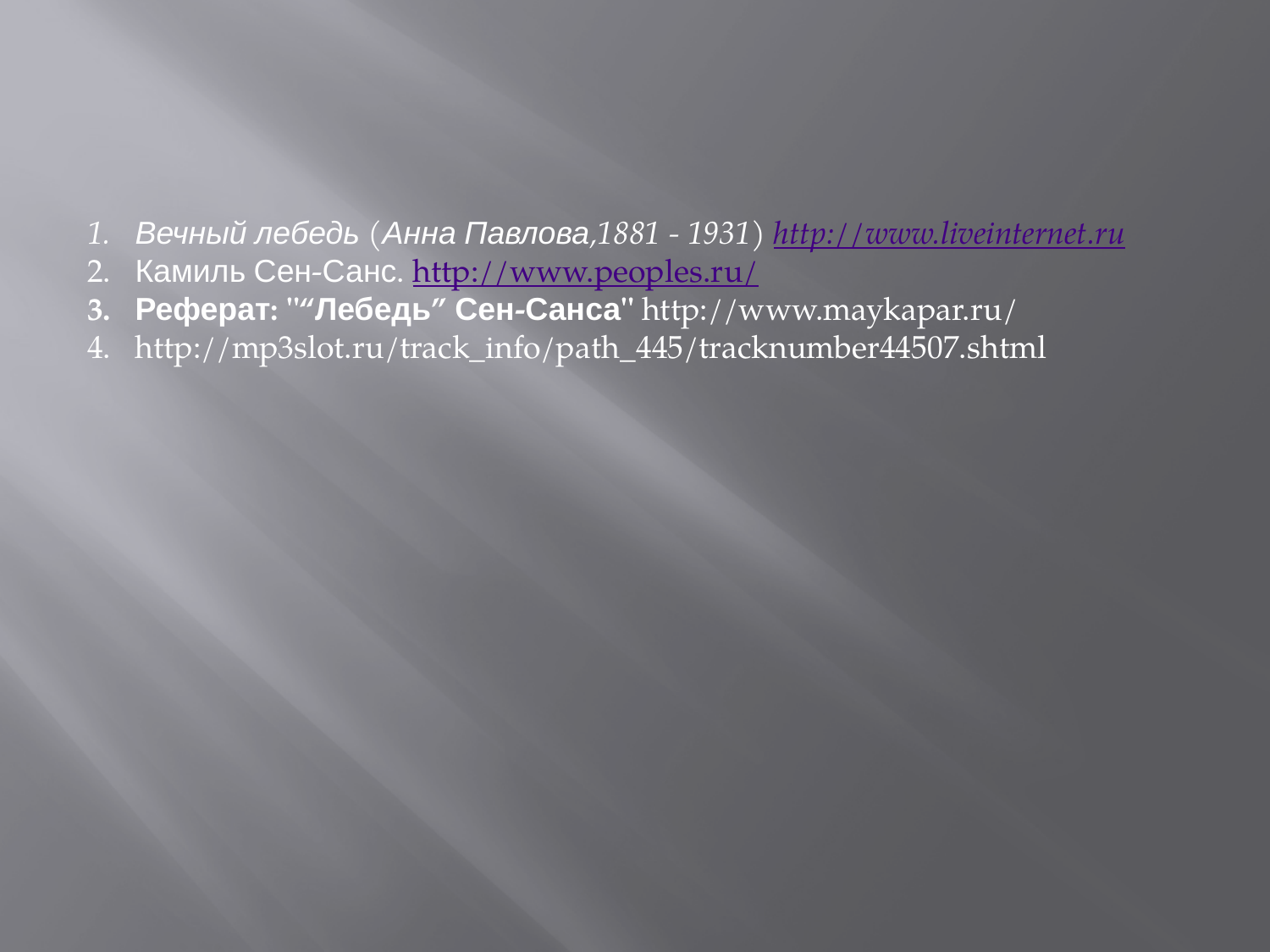

Вечный лебедь (Анна Павлова,1881 - 1931) http://www.liveinternet.ru
Камиль Сен-Санс. http://www.peoples.ru/
Реферат: "“Лебедь” Сен-Санса" http://www.maykapar.ru/
http://mp3slot.ru/track_info/path_445/tracknumber44507.shtml